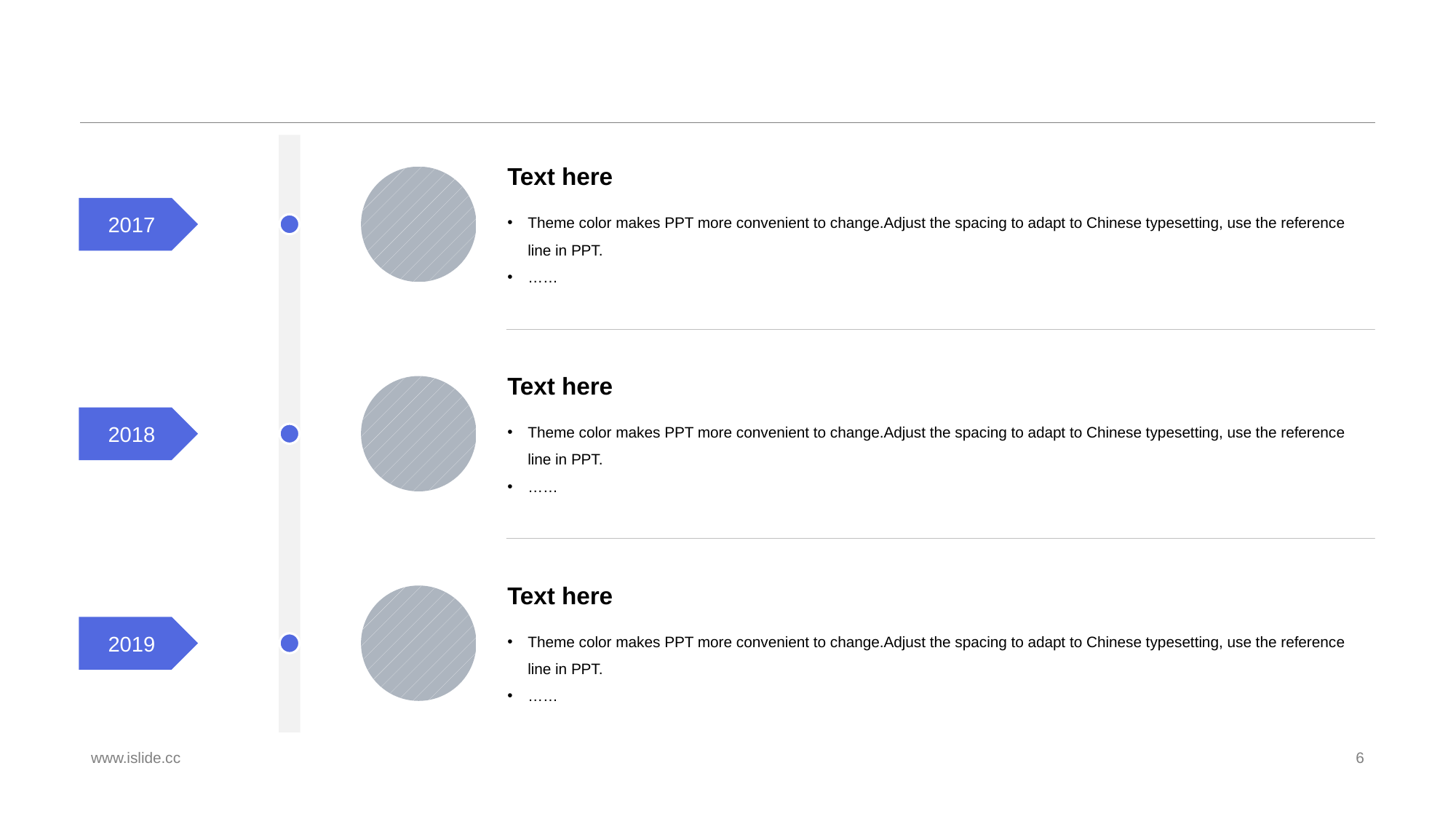

#

Text here
Theme color makes PPT more convenient to change.Adjust the spacing to adapt to Chinese typesetting, use the reference line in PPT.
……

2017

Text here
Theme color makes PPT more convenient to change.Adjust the spacing to adapt to Chinese typesetting, use the reference line in PPT.
……

2018

Text here
Theme color makes PPT more convenient to change.Adjust the spacing to adapt to Chinese typesetting, use the reference line in PPT.
……

2019

www.islide.cc
6